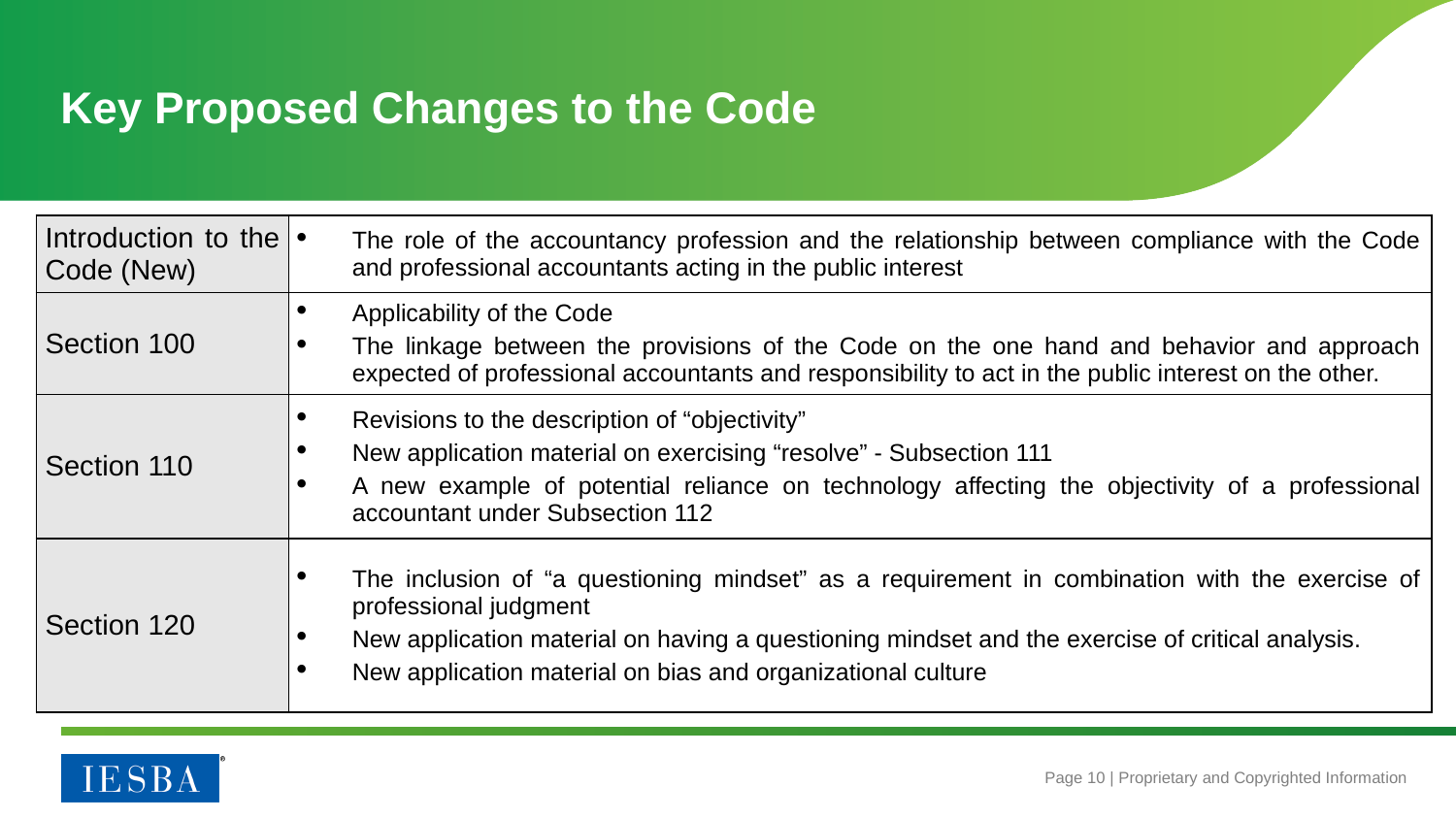

# Key Proposed Changes to the Code
| Introduction to the Code (New) | The role of the accountancy profession and the relationship between compliance with the Code and professional accountants acting in the public interest |
| --- | --- |
| Section 100 | Applicability of the Code The linkage between the provisions of the Code on the one hand and behavior and approach expected of professional accountants and responsibility to act in the public interest on the other. |
| Section 110 | Revisions to the description of “objectivity” New application material on exercising “resolve” - Subsection 111 A new example of potential reliance on technology affecting the objectivity of a professional accountant under Subsection 112 |
| Section 120 | The inclusion of “a questioning mindset” as a requirement in combination with the exercise of professional judgment New application material on having a questioning mindset and the exercise of critical analysis. New application material on bias and organizational culture |